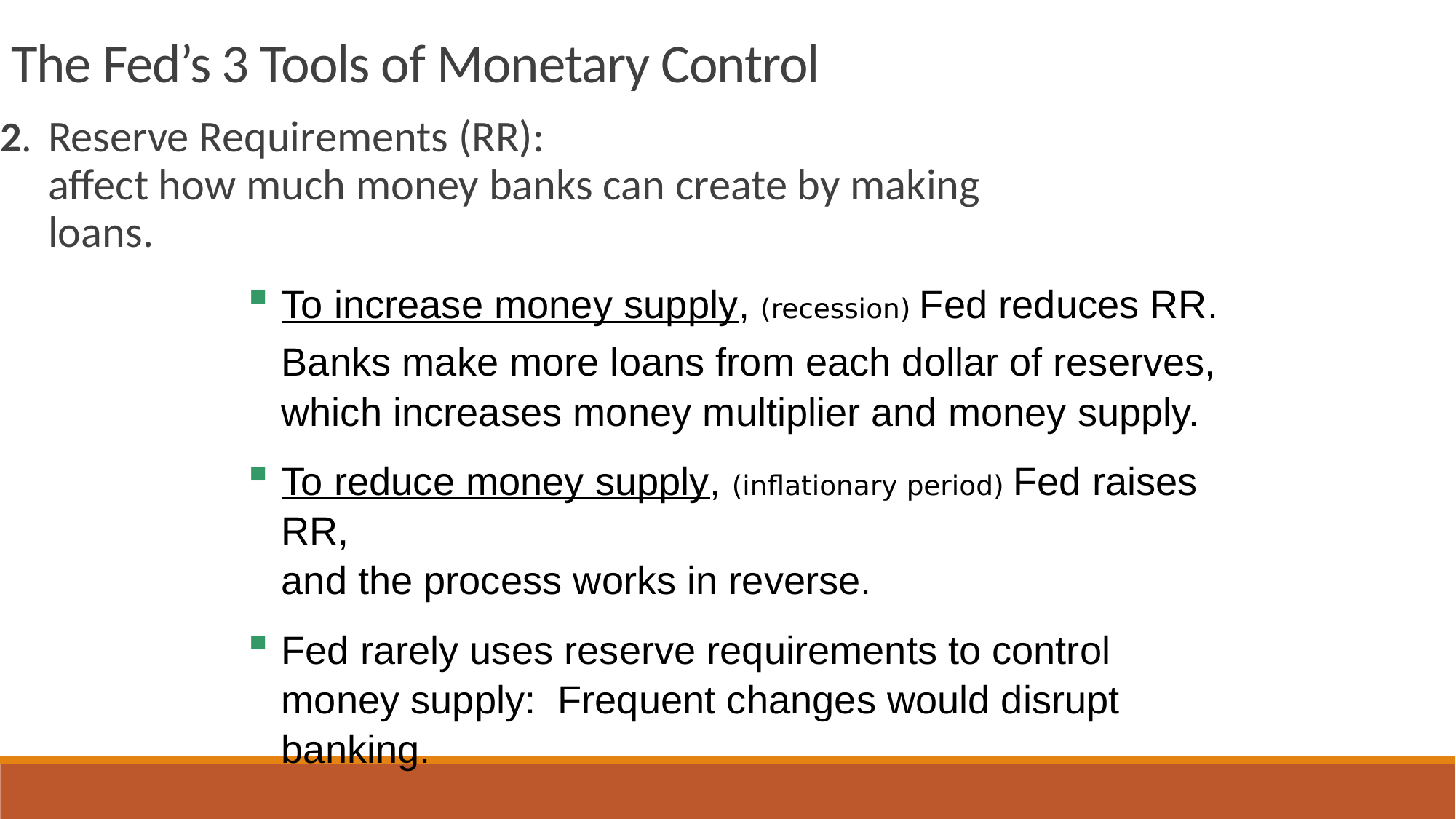

The Fed’s 3 Tools of Monetary Control
0
2.	Reserve Requirements (RR):
affect how much money banks can create by making loans.
To increase money supply, (recession) Fed reduces RR.
	Banks make more loans from each dollar of reserves, which increases money multiplier and money supply.
To reduce money supply, (inflationary period) Fed raises RR,
and the process works in reverse.
Fed rarely uses reserve requirements to control money supply:  Frequent changes would disrupt banking.